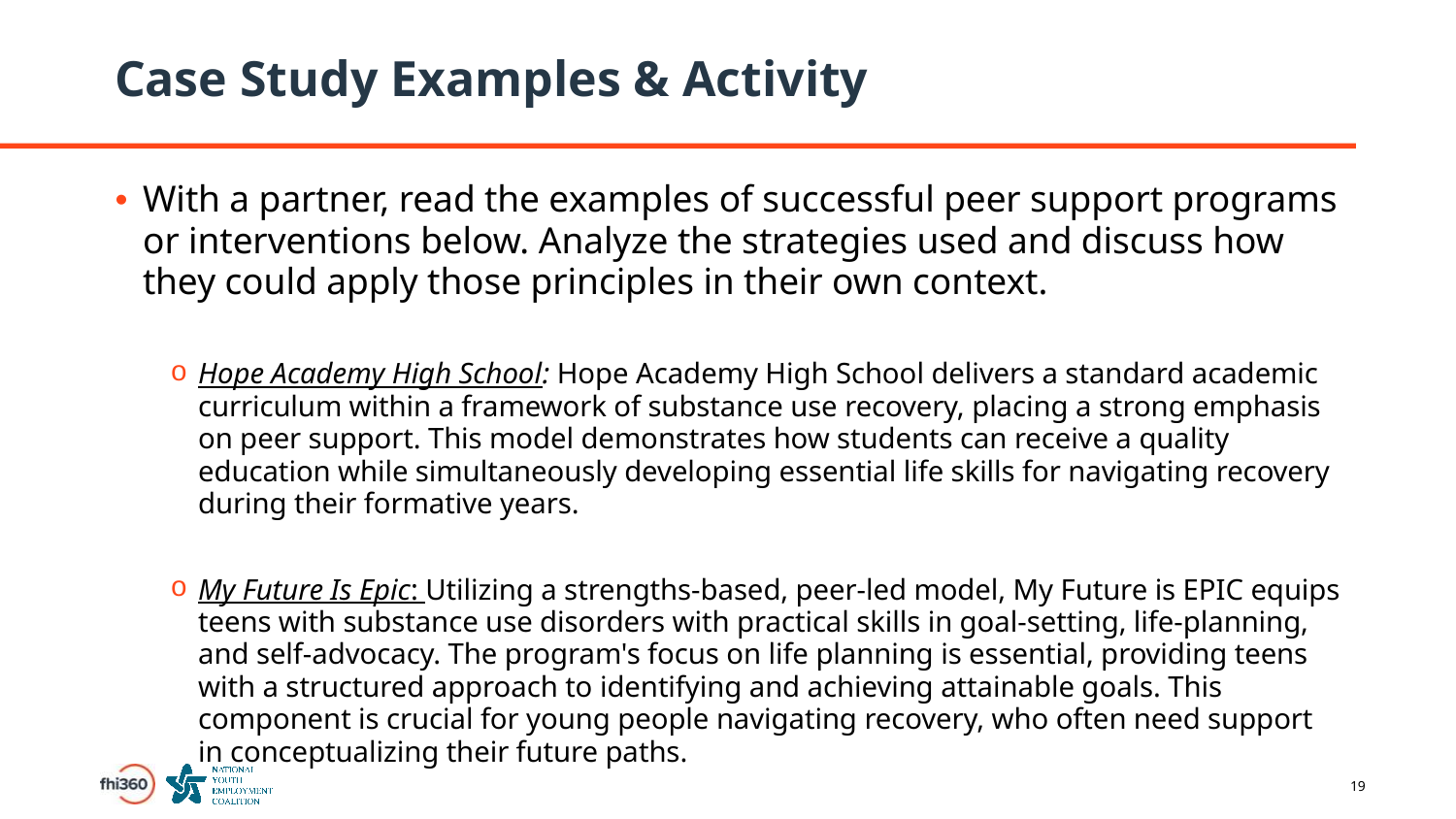

# Case Study Examples & Activity
With a partner, read the examples of successful peer support programs or interventions below. Analyze the strategies used and discuss how they could apply those principles in their own context.

Hope Academy High School: Hope Academy High School delivers a standard academic curriculum within a framework of substance use recovery, placing a strong emphasis on peer support. This model demonstrates how students can receive a quality education while simultaneously developing essential life skills for navigating recovery during their formative years.

My Future Is Epic: Utilizing a strengths-based, peer-led model, My Future is EPIC equips teens with substance use disorders with practical skills in goal-setting, life-planning, and self-advocacy. The program's focus on life planning is essential, providing teens with a structured approach to identifying and achieving attainable goals. This component is crucial for young people navigating recovery, who often need support in conceptualizing their future paths.